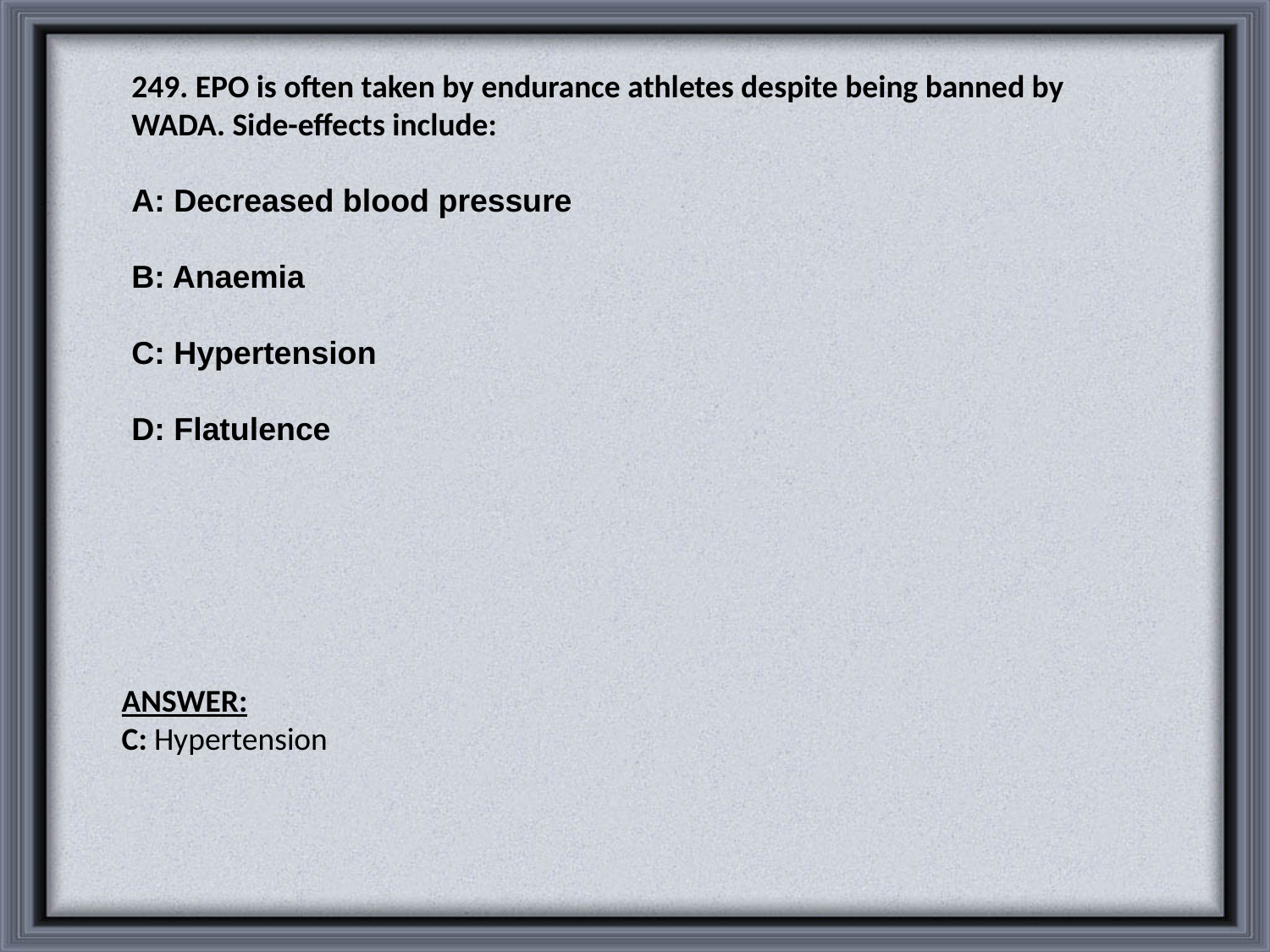

249. EPO is often taken by endurance athletes despite being banned by WADA. Side-effects include:

A: Decreased blood pressure

B: Anaemia

C: Hypertension

D: Flatulence

ANSWER:
C: Hypertension